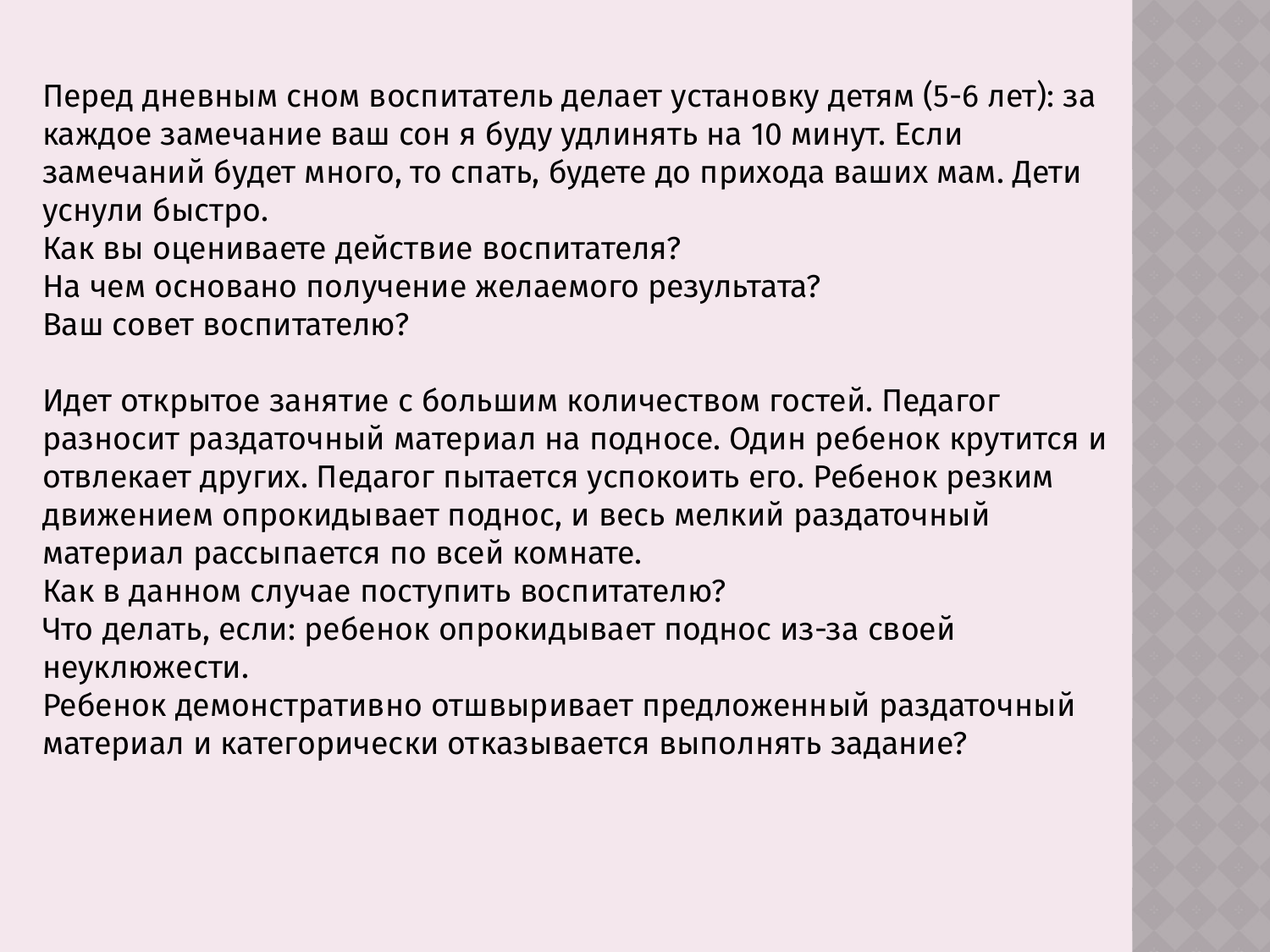

Перед дневным сном воспитатель делает установку детям (5-6 лет): за каждое замечание ваш сон я буду удлинять на 10 минут. Если замечаний будет много, то спать, будете до прихода ваших мам. Дети уснули быстро.
Как вы оцениваете действие воспитателя?
На чем основано получение желаемого результата?
Ваш совет воспитателю?

Идет открытое занятие с большим количеством гостей. Педагог разносит раздаточный материал на подносе. Один ребенок крутится и отвлекает других. Педагог пытается успокоить его. Ребенок резким движением опрокидывает поднос, и весь мелкий раздаточный материал рассыпается по всей комнате.
Как в данном случае поступить воспитателю?
Что делать, если: ребенок опрокидывает поднос из-за своей неуклюжести.
Ребенок демонстративно отшвыривает предложенный раздаточный материал и категорически отказывается выполнять задание?